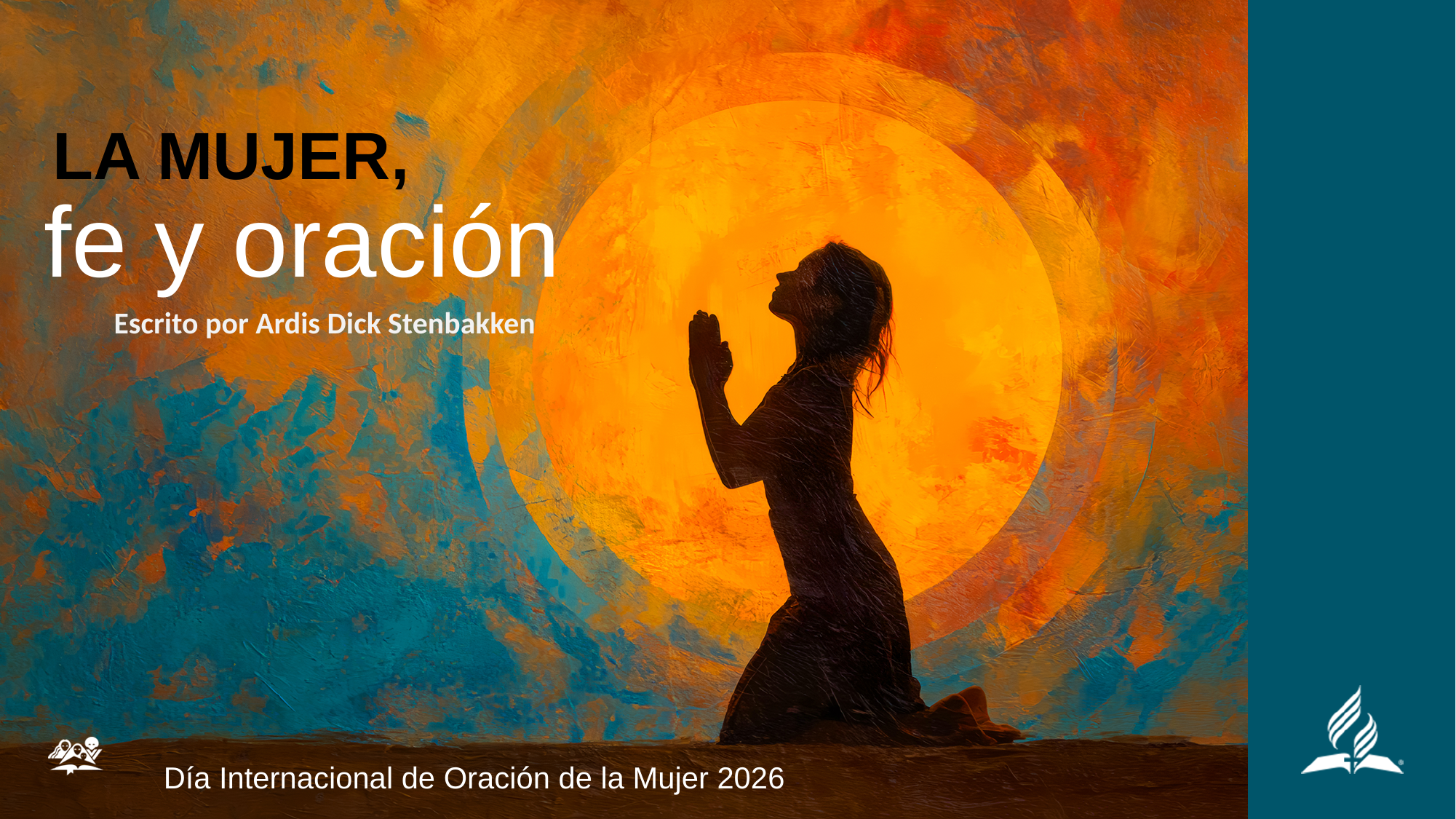

LA MUJER,
fe y oración
Escrito por Ardis Dick Stenbakken
Día Internacional de Oración de la Mujer 2026